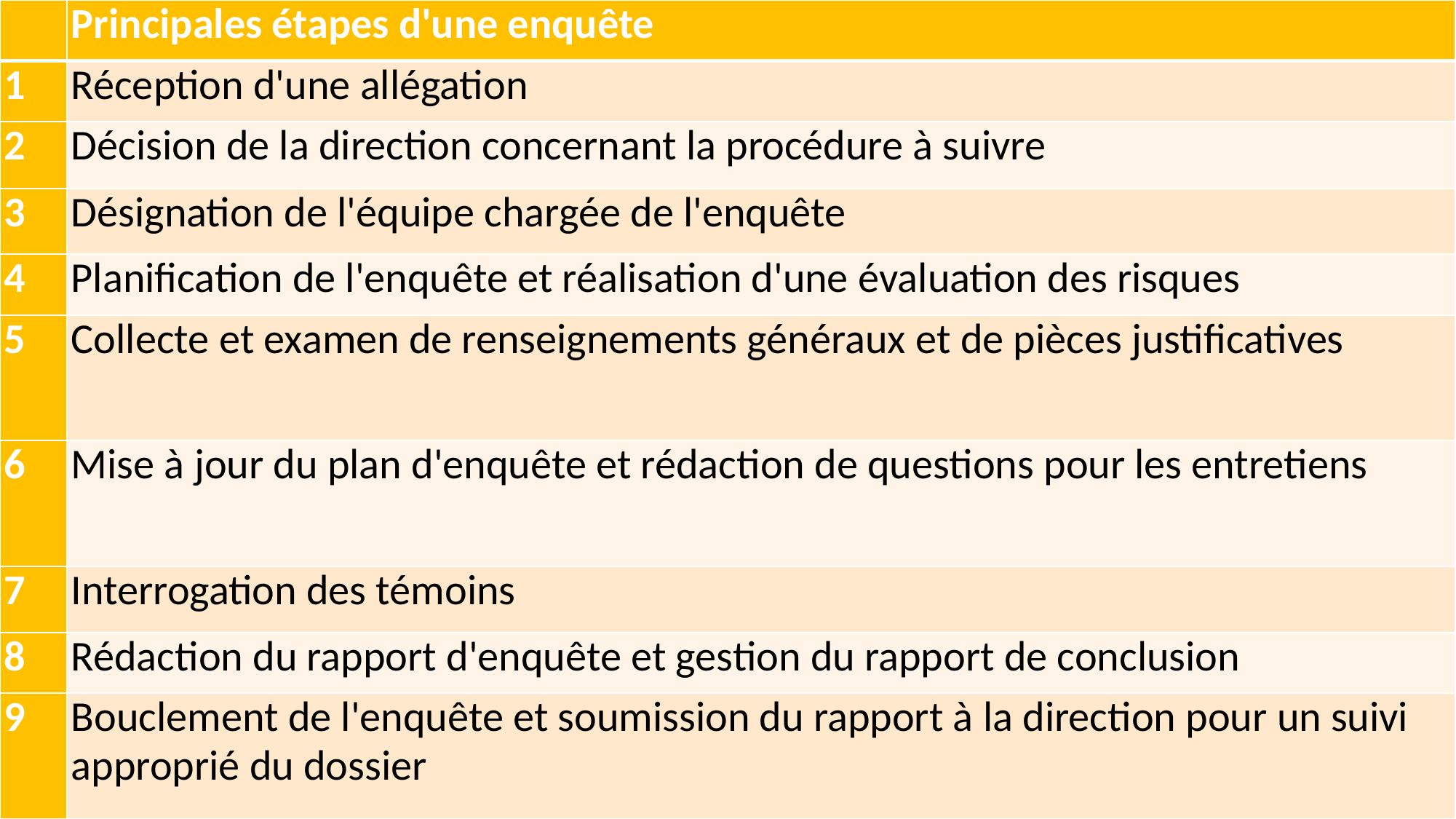

|  | Principales étapes d'une enquête |
| --- | --- |
| 1 | Réception d'une allégation |
| 2 | Décision de la direction concernant la procédure à suivre |
| 3 | Désignation de l'équipe chargée de l'enquête |
| 4 | Planification de l'enquête et réalisation d'une évaluation des risques |
| 5 | Collecte et examen de renseignements généraux et de pièces justificatives |
| 6 | Mise à jour du plan d'enquête et rédaction de questions pour les entretiens |
| 7 | Interrogation des témoins |
| 8 | Rédaction du rapport d'enquête et gestion du rapport de conclusion |
| 9 | Bouclement de l'enquête et soumission du rapport à la direction pour un suivi approprié du dossier |
Formation SFP